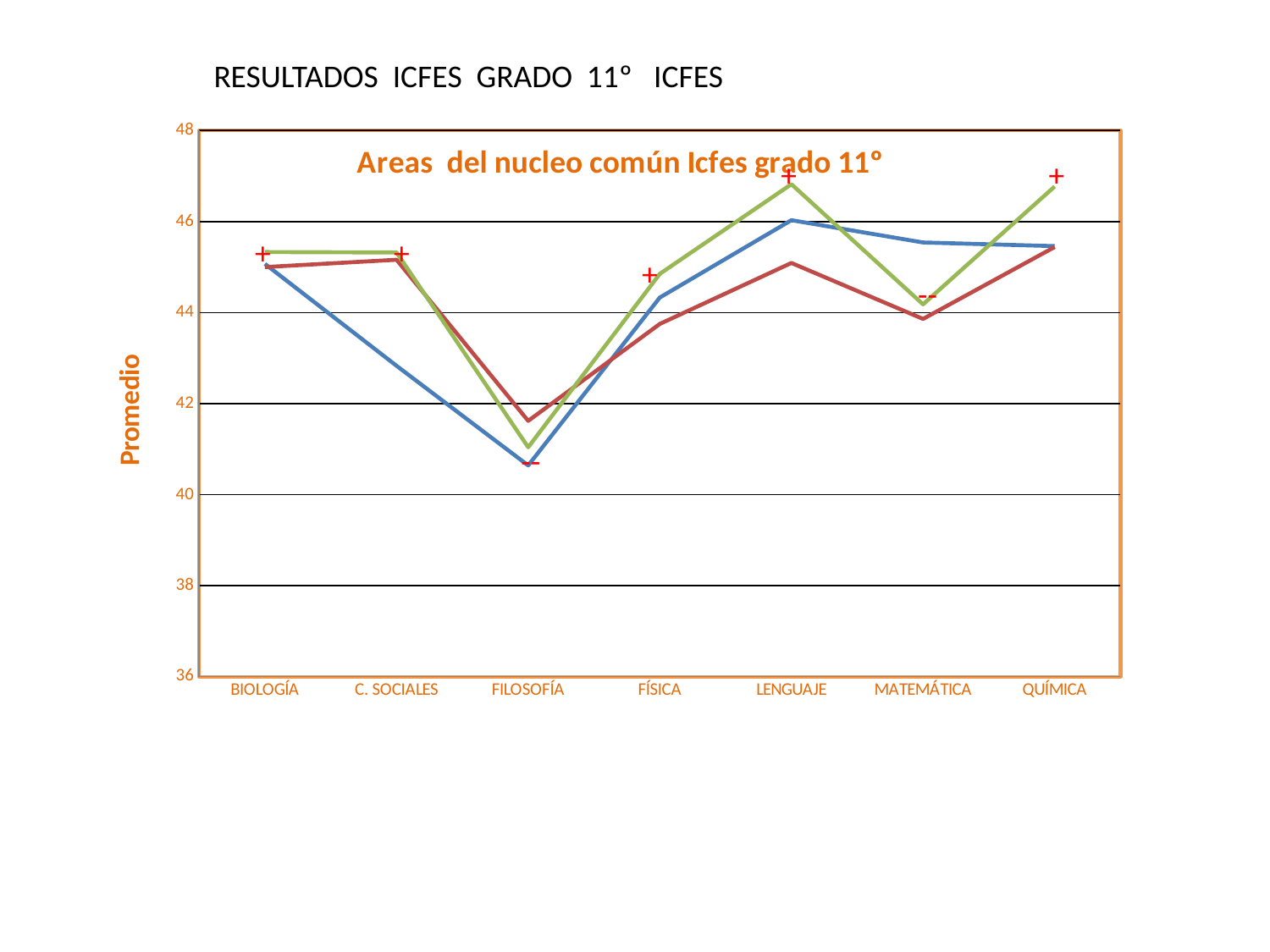

RESULTADOS  ICFES  GRADO  11º   ICFES

### Chart: Areas  del nucleo común Icfes grado 11º

| Category |  |  |  |
|---|---|---|---|
| BIOLOGÍA | 45.07 | 45.0 | 45.33 |
| C. SOCIALES | 42.83 | 45.16000000000001 | 45.32 |
| FILOSOFÍA | 40.64 | 41.62000000000001 | 41.04 |
| FÍSICA | 44.33 | 43.75 | 44.849999999999994 |
| LENGUAJE | 46.03 | 45.09 | 46.82 |
| MATEMÁTICA | 45.54 | 43.86 | 44.18 |
| QUÍMICA | 45.46 | 45.44 | 46.77 |
+
+
+
+
+
--
--